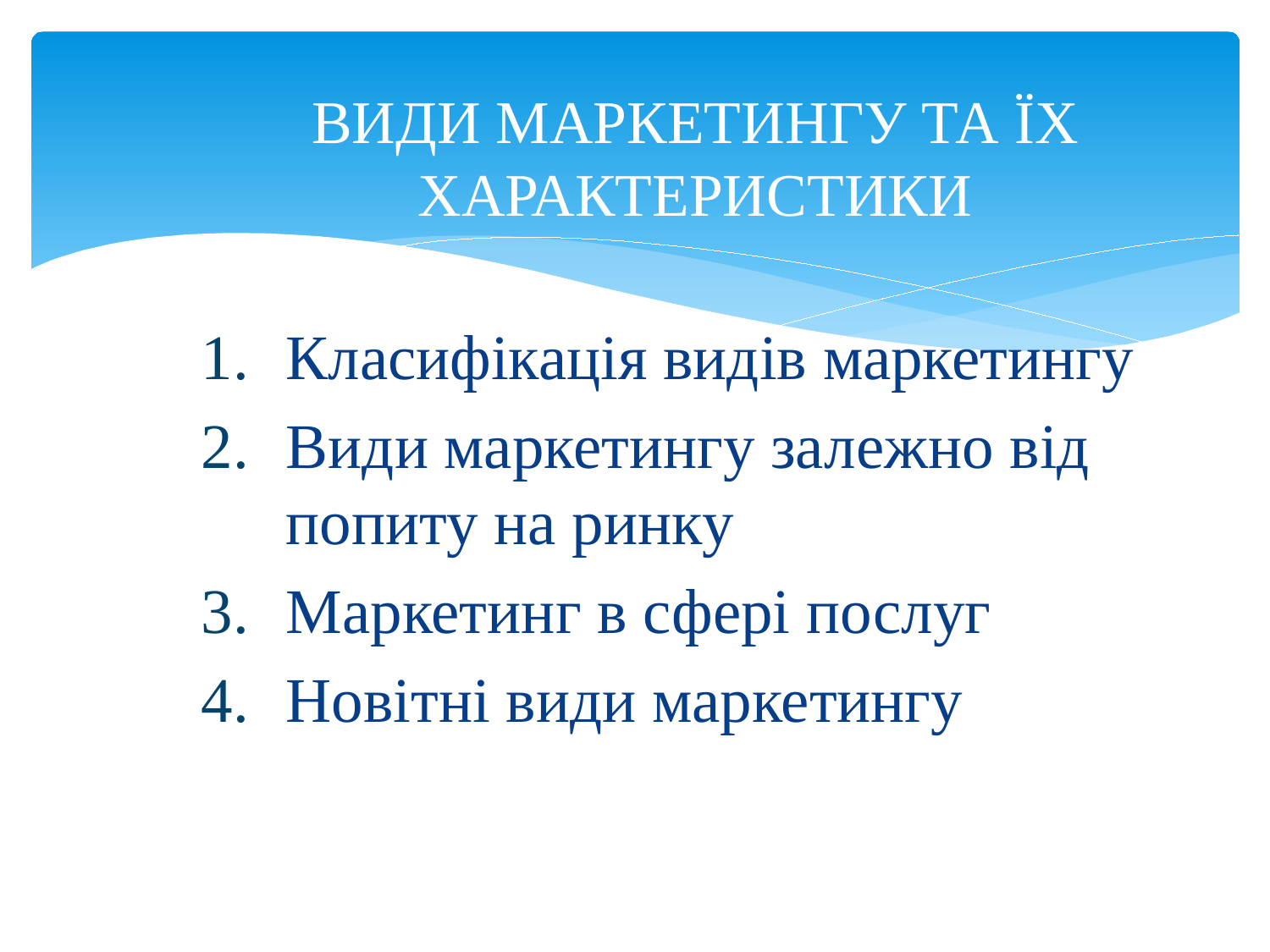

# ВИДИ МАРКЕТИНГУ ТА ЇХ ХАРАКТЕРИСТИКИ

Класифікація видів маркетингу
Види маркетингу залежно від попиту на ринку
Маркетинг в сфері послуг
Новітні види маркетингу